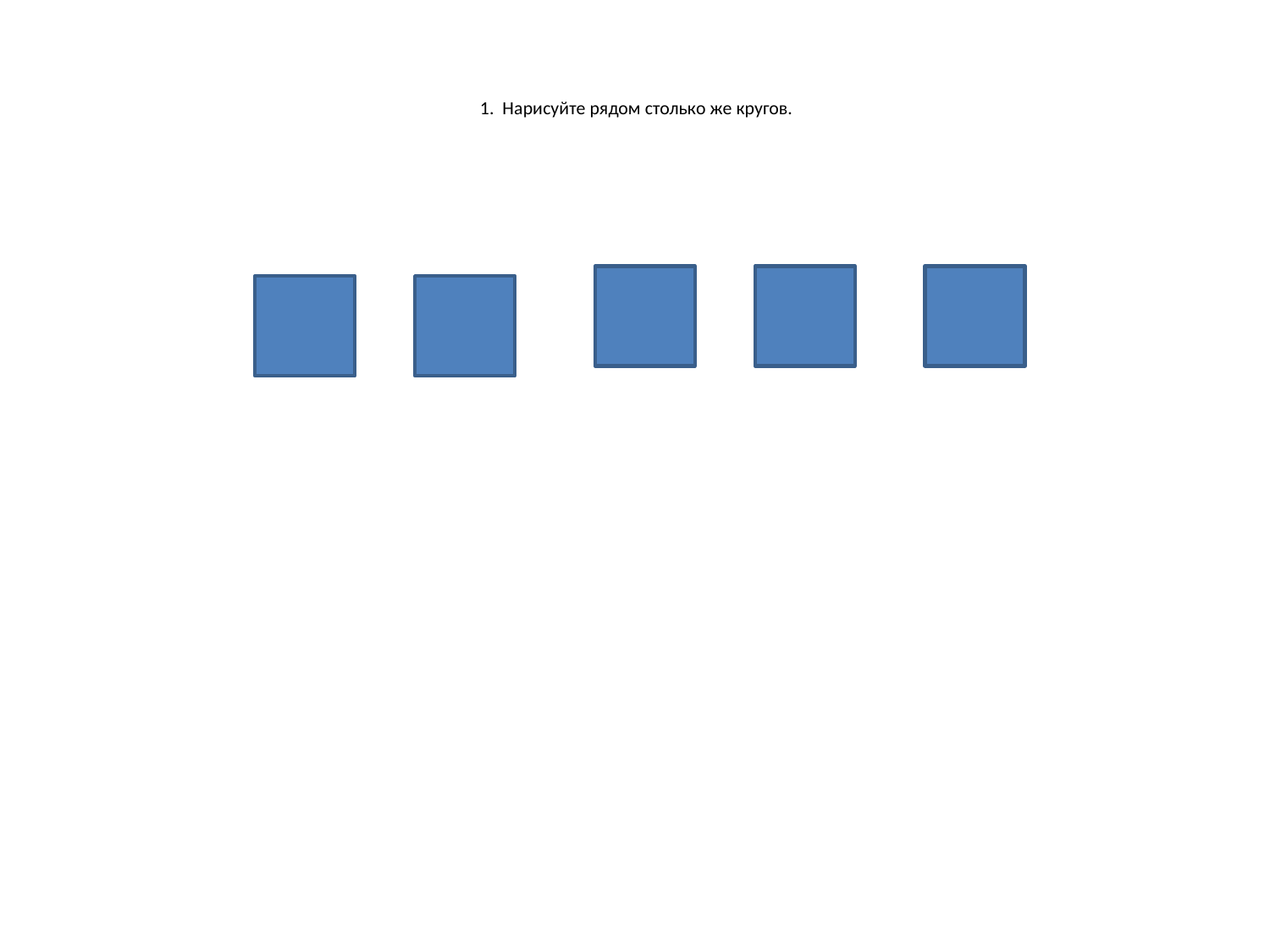

# 1.  Нарисуйте рядом столько же кругов.